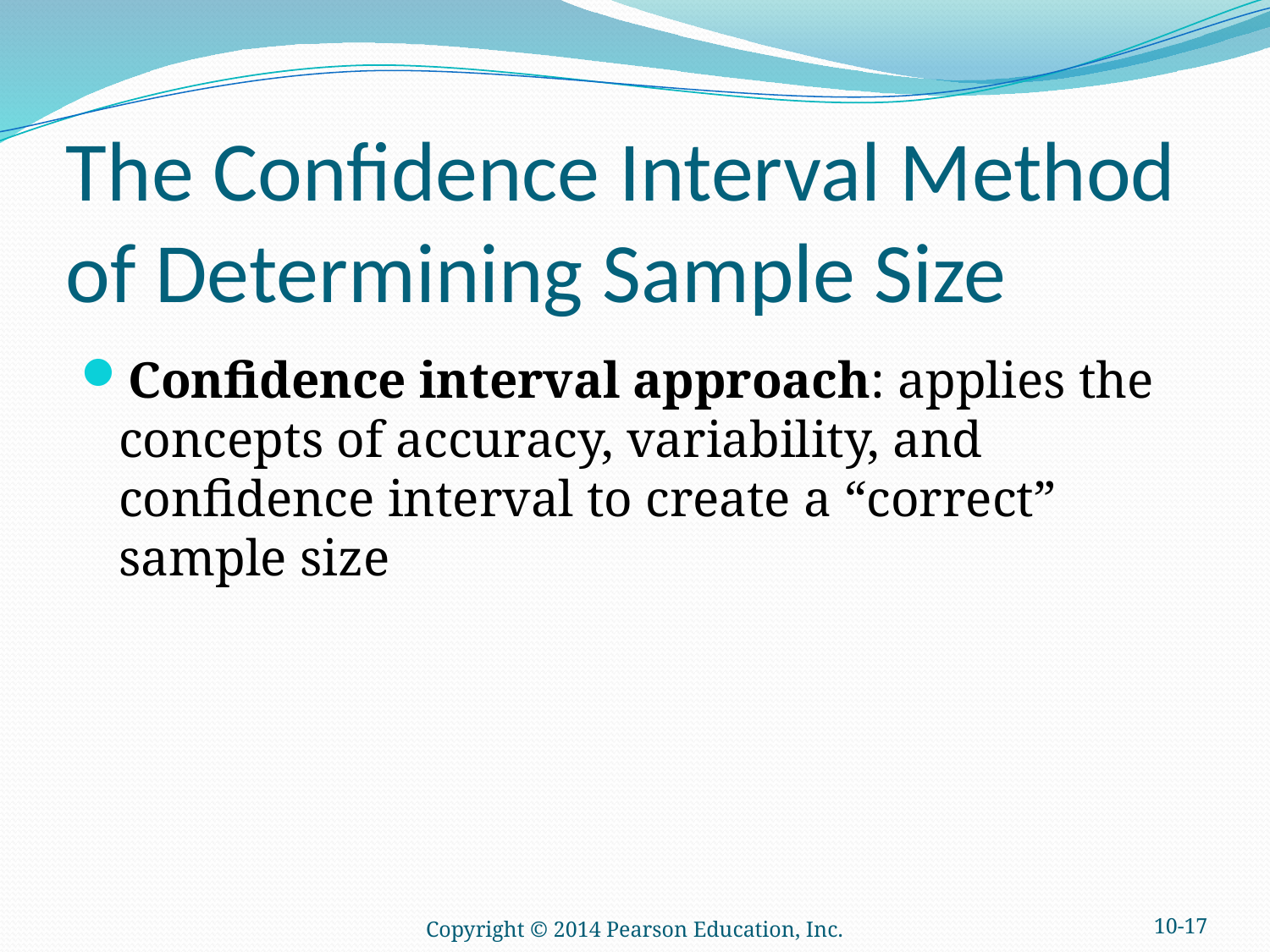

# The Confidence Interval Method of Determining Sample Size
Confidence interval approach: applies the concepts of accuracy, variability, and confidence interval to create a “correct” sample size